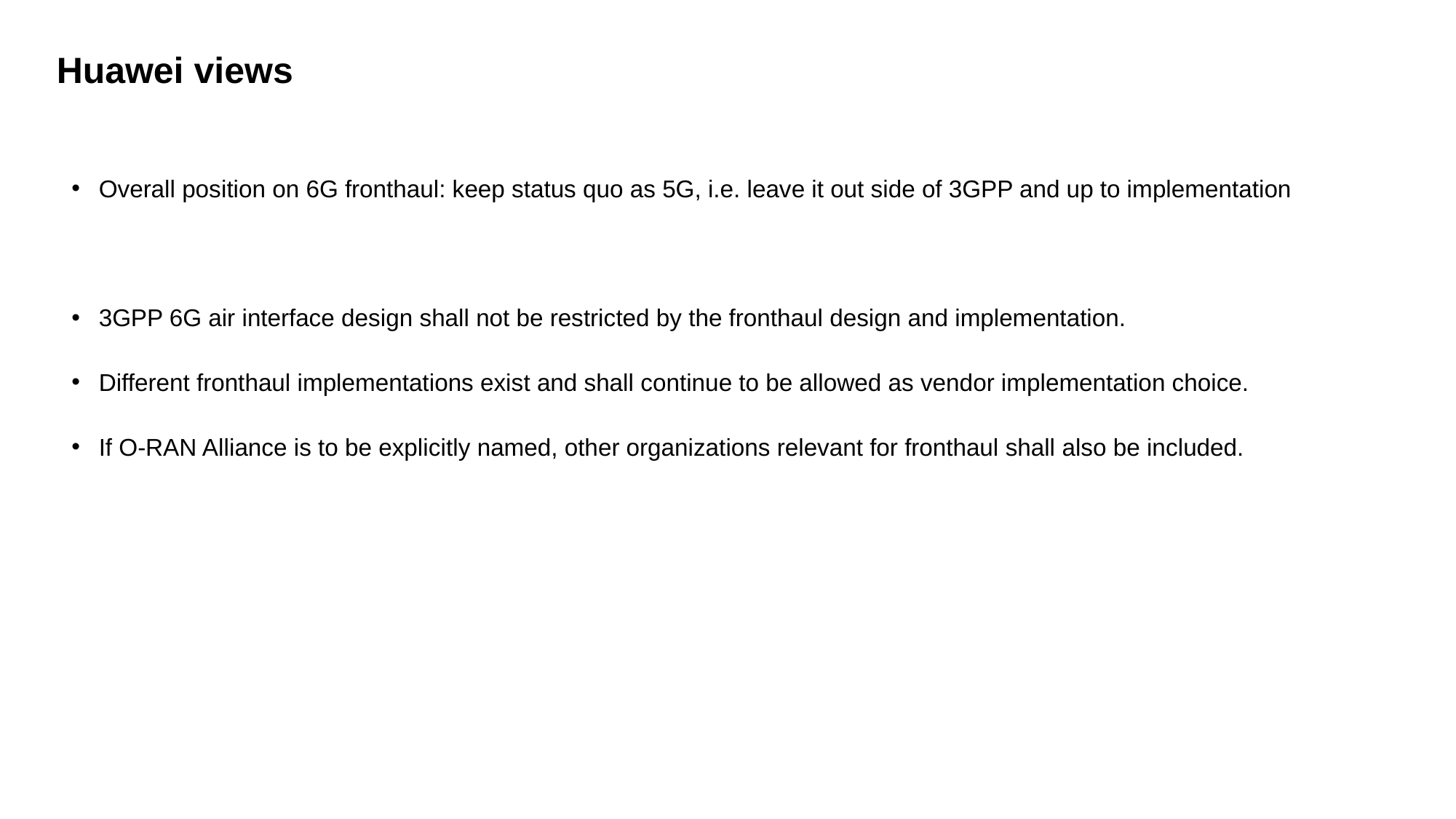

Huawei views
Overall position on 6G fronthaul: keep status quo as 5G, i.e. leave it out side of 3GPP and up to implementation

3GPP 6G air interface design shall not be restricted by the fronthaul design and implementation.
Different fronthaul implementations exist and shall continue to be allowed as vendor implementation choice.
If O-RAN Alliance is to be explicitly named, other organizations relevant for fronthaul shall also be included.